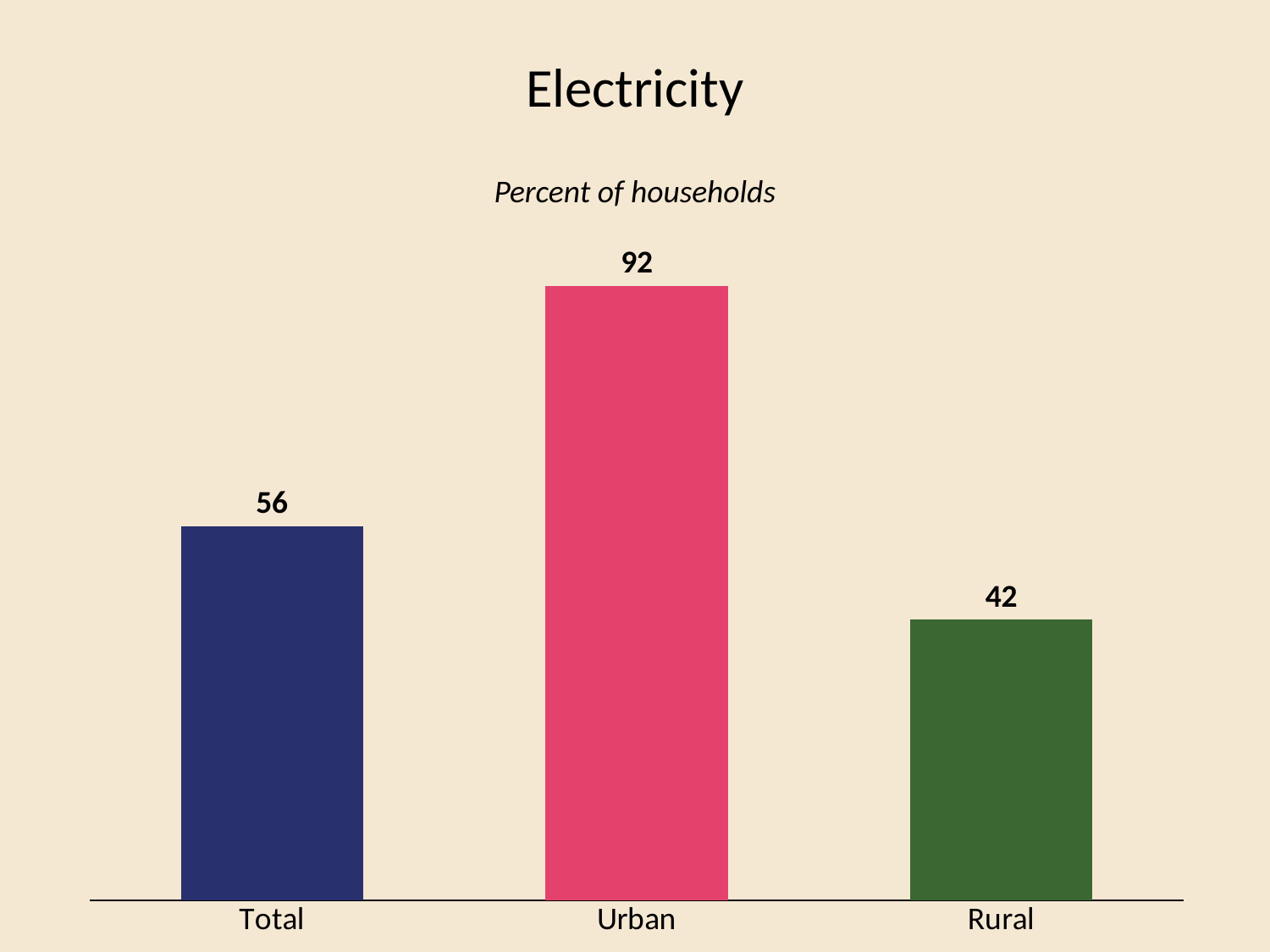

# Electricity
Percent of households

### Chart

| Category | Improved |
|---|---|
| Total | 56.0 |
| Urban | 92.0 |
| Rural | 42.0 |